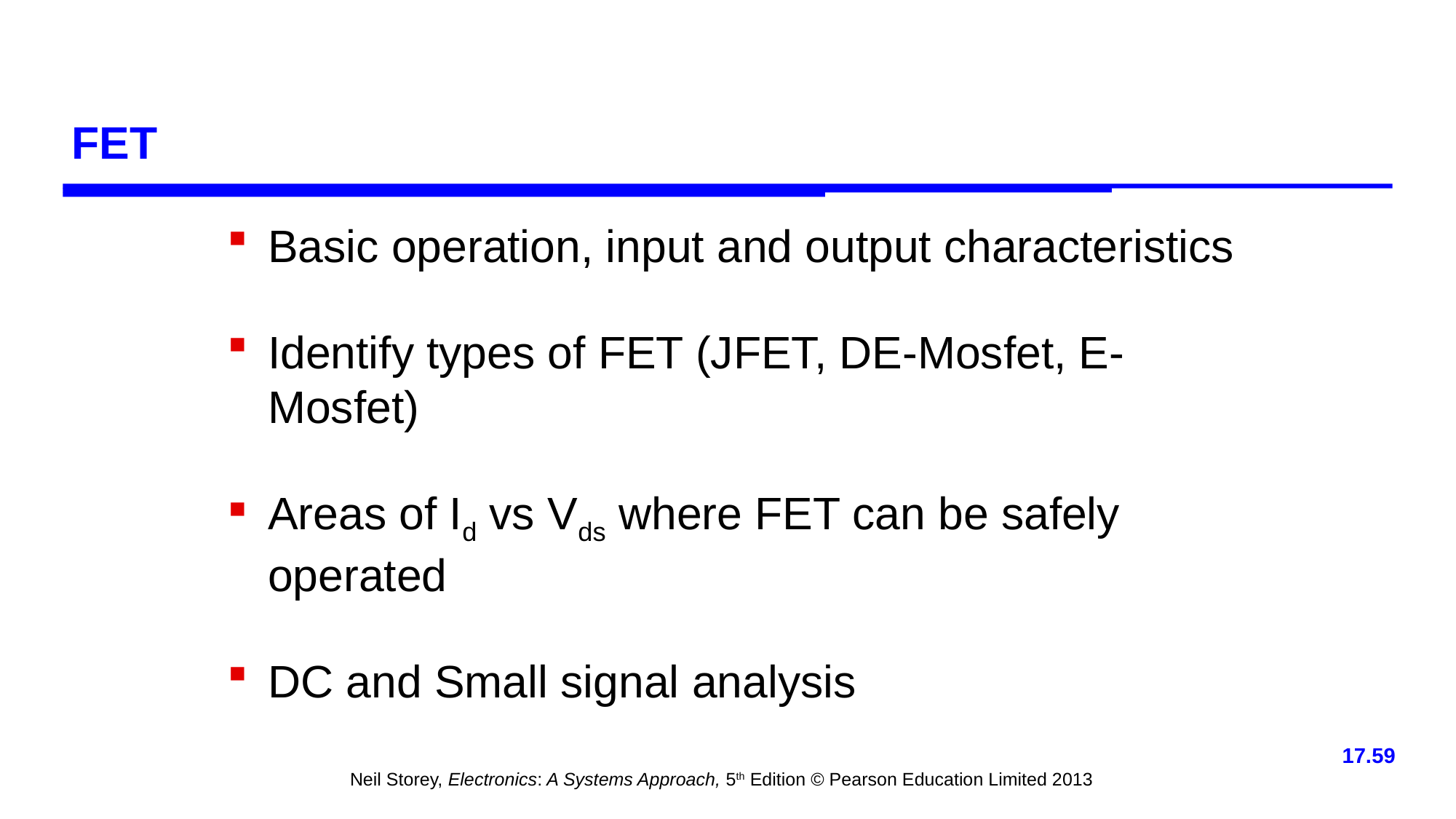

# FET
Basic operation, input and output characteristics

Identify types of FET (JFET, DE-Mosfet, E-Mosfet)

Areas of Id vs Vds where FET can be safely operated

DC and Small signal analysis